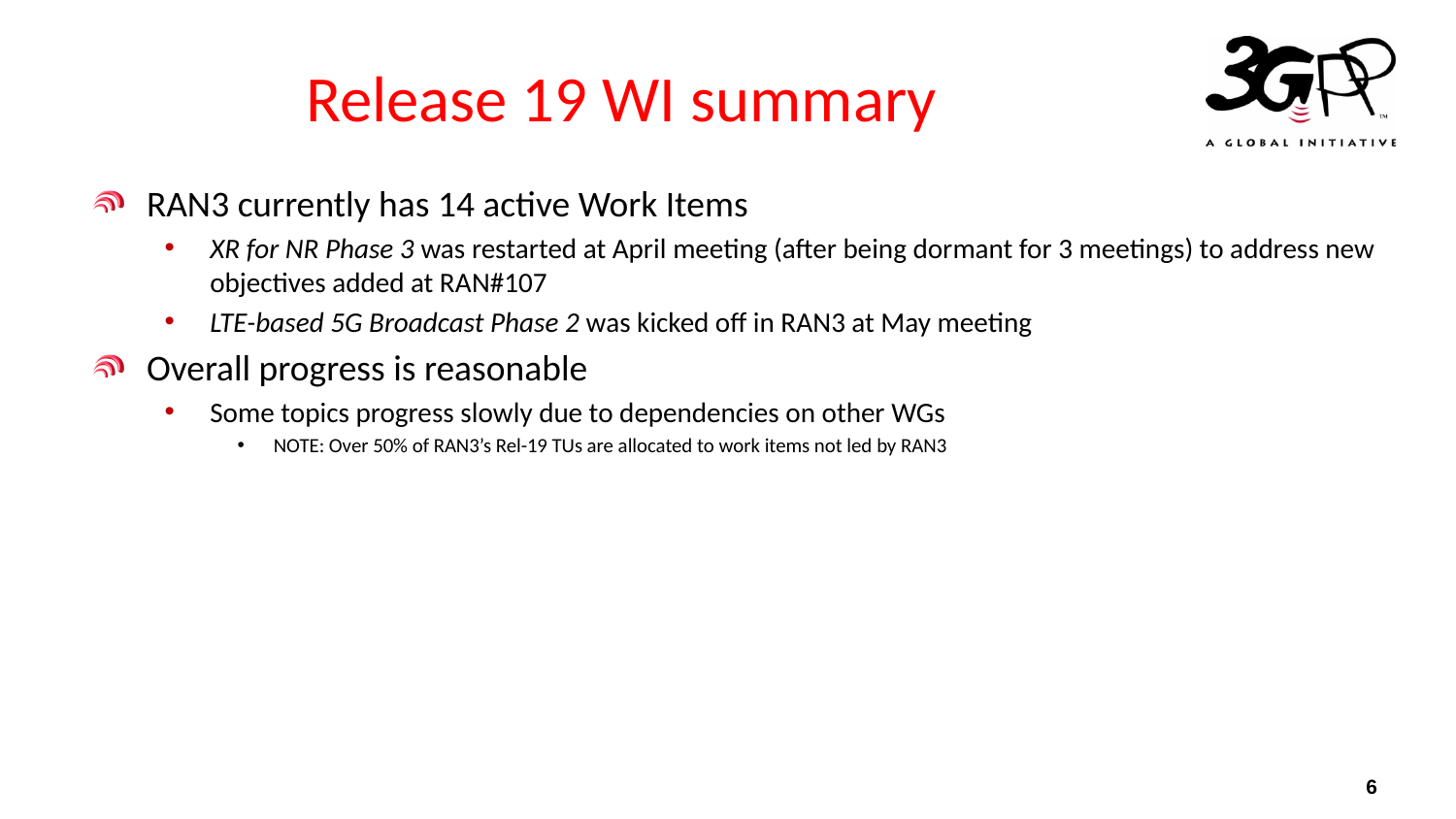

# Release 19 WI summary
RAN3 currently has 14 active Work Items
XR for NR Phase 3 was restarted at April meeting (after being dormant for 3 meetings) to address new objectives added at RAN#107
LTE-based 5G Broadcast Phase 2 was kicked off in RAN3 at May meeting
Overall progress is reasonable
Some topics progress slowly due to dependencies on other WGs
NOTE: Over 50% of RAN3’s Rel-19 TUs are allocated to work items not led by RAN3